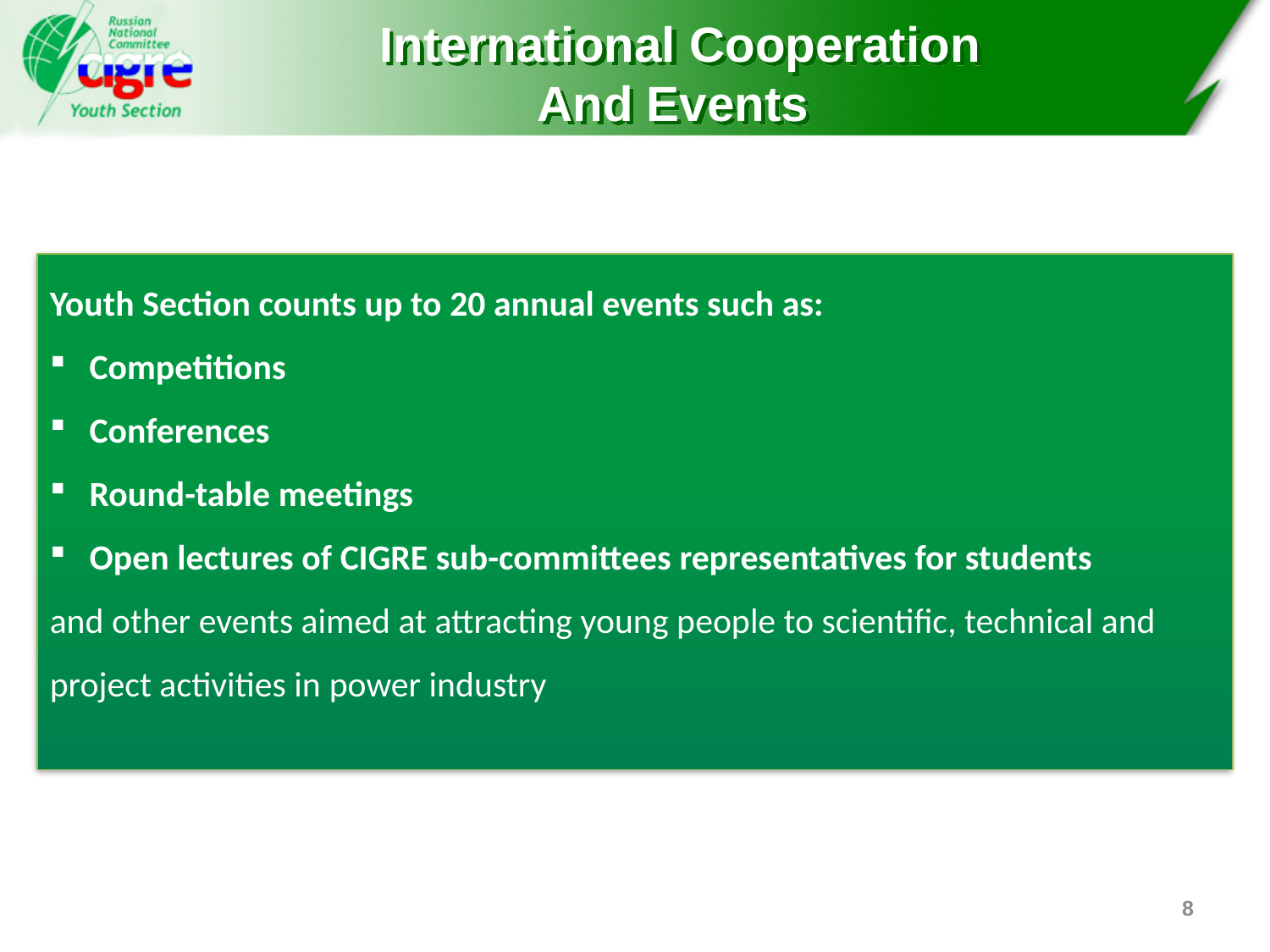

International Cooperation
And Events
Youth Section counts up to 20 annual events such as:
Competitions
Conferences
Round-table meetings
Open lectures of CIGRE sub-committees representatives for students
and other events aimed at attracting young people to scientific, technical and project activities in power industry

8